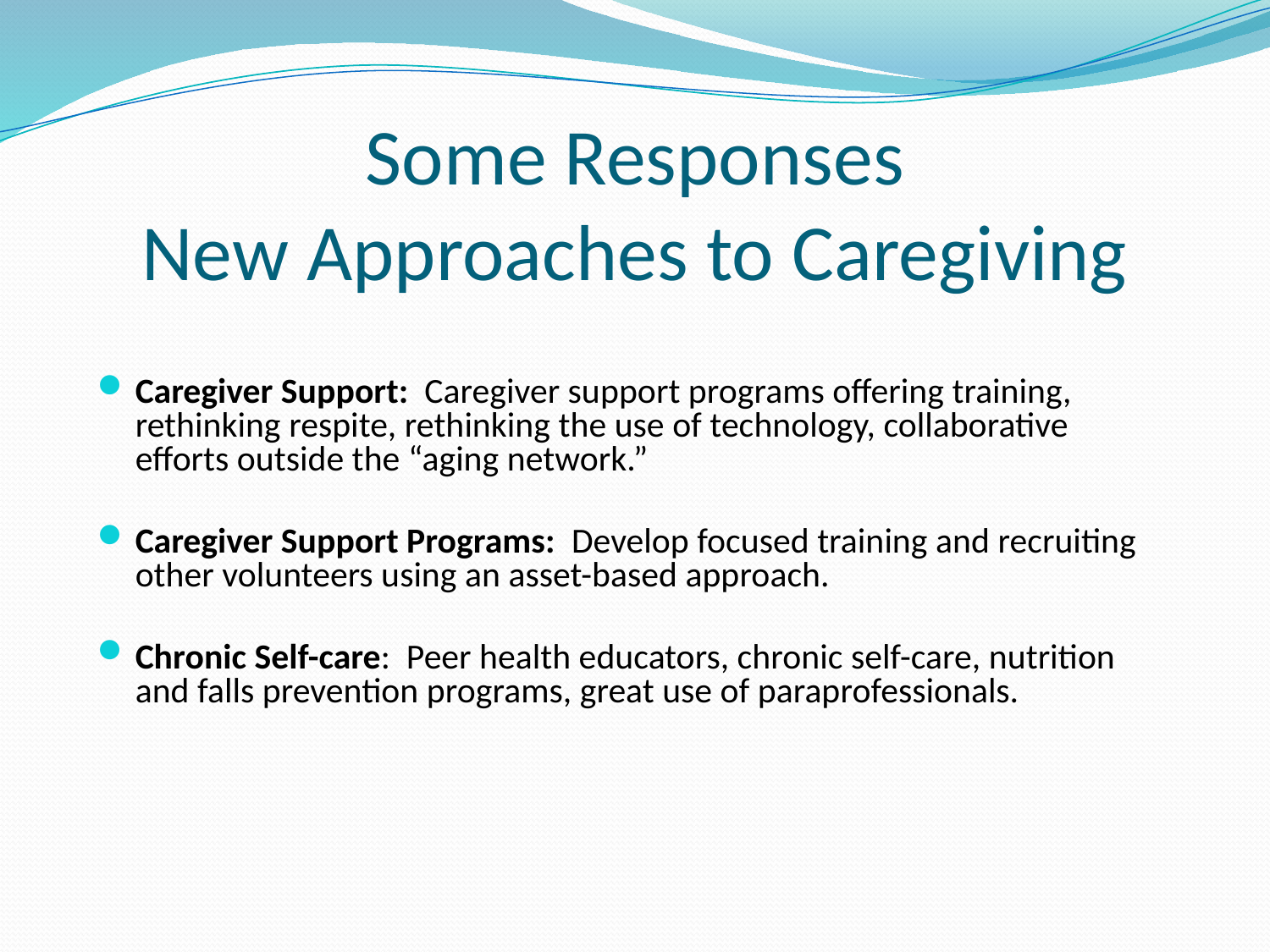

# Some Responses New Approaches to Caregiving
Caregiver Support:  Caregiver support programs offering training, rethinking respite, rethinking the use of technology, collaborative efforts outside the “aging network.”

Caregiver Support Programs:  Develop focused training and recruiting other volunteers using an asset-based approach.

Chronic Self-care:  Peer health educators, chronic self-care, nutrition and falls prevention programs, great use of paraprofessionals.